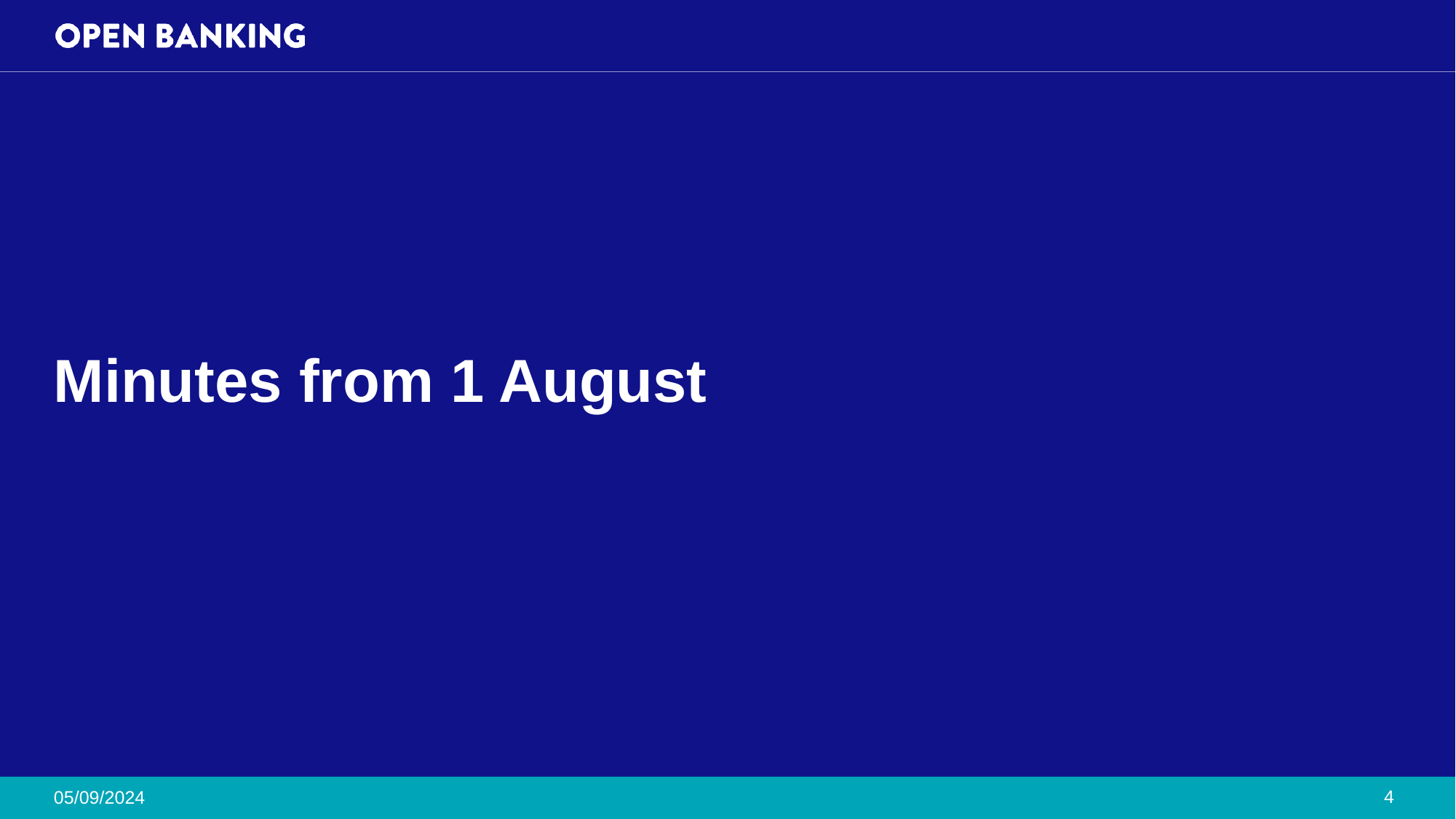

# Minutes from 1 August

4
05/09/2024